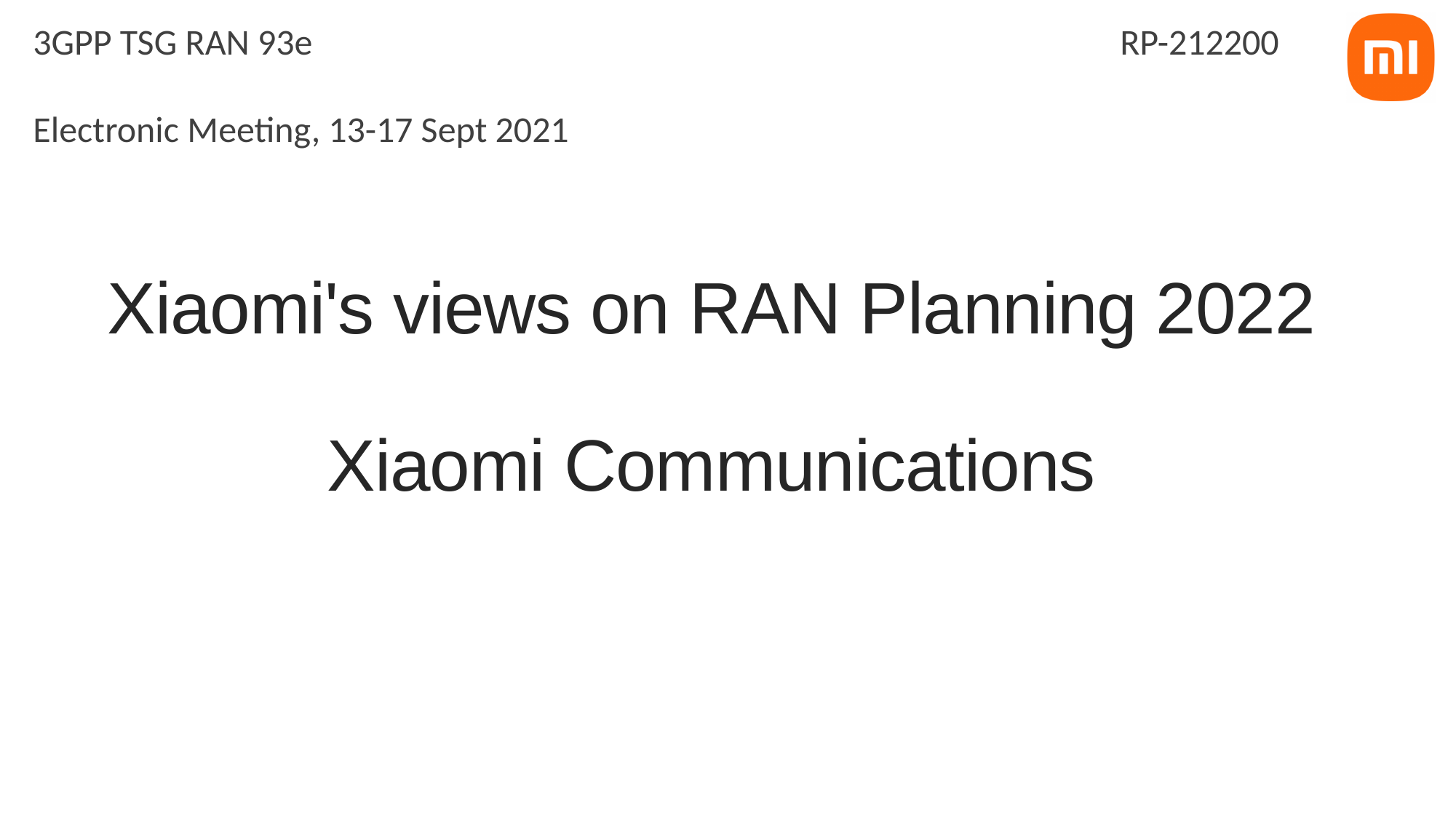

3GPP TSG RAN 93e
Electronic Meeting, 13-17 Sept 2021
RP-212200
# Xiaomi's views on RAN Planning 2022 Xiaomi Communications